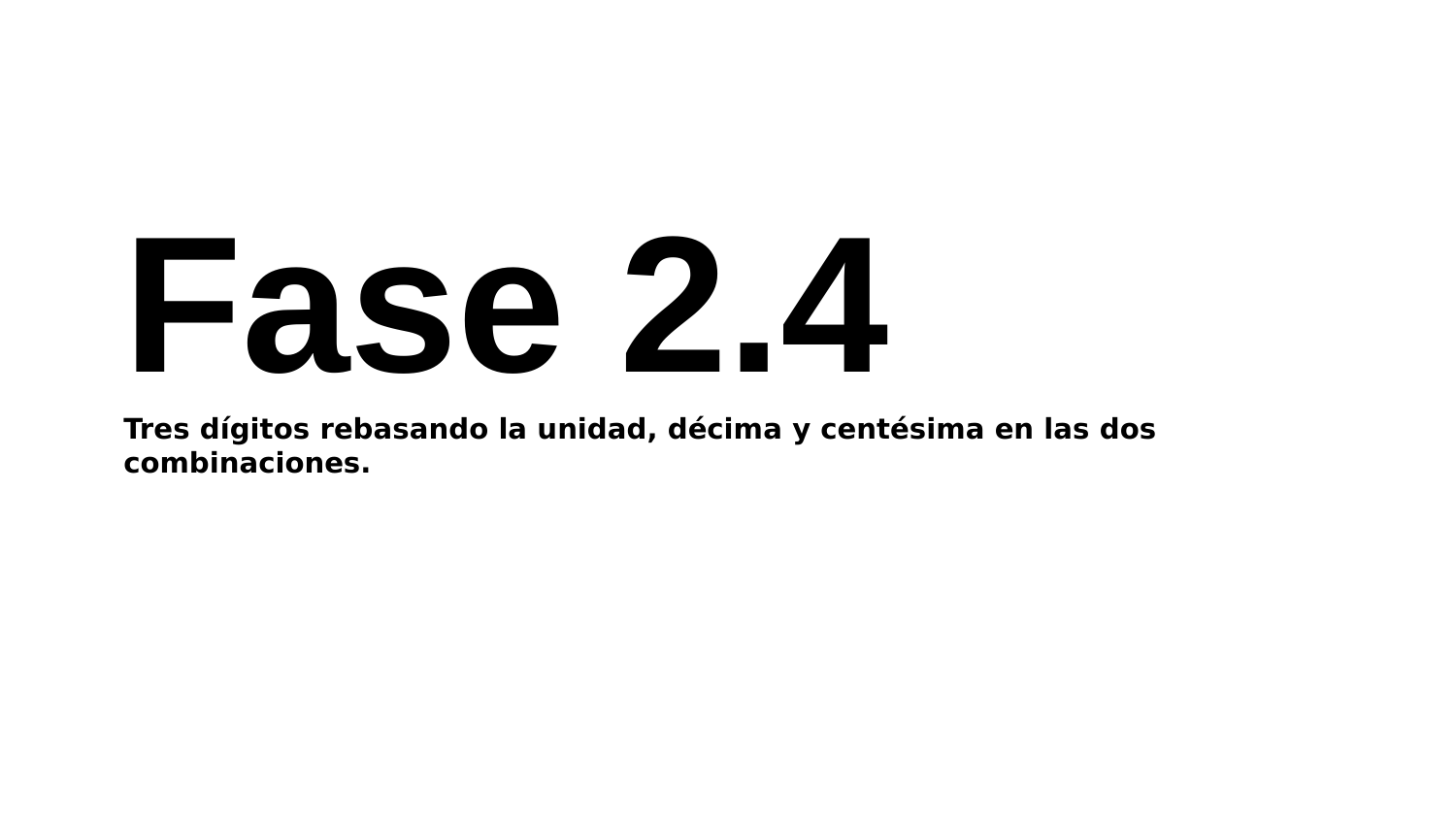

Fase 2.4
Tres dígitos rebasando la unidad, décima y centésima en las dos combinaciones.